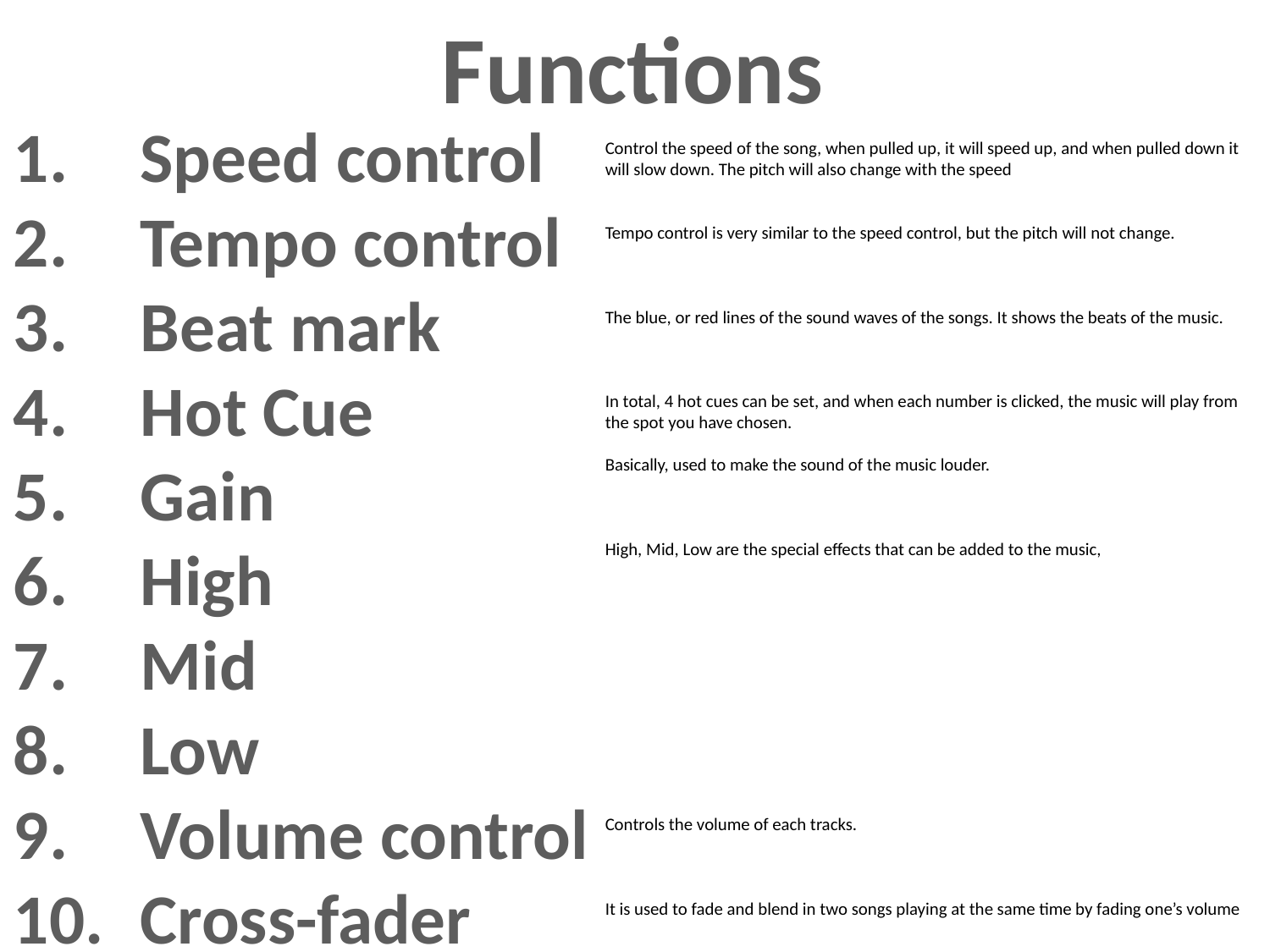

Functions
Speed control
Tempo control
Beat mark
Hot Cue
Gain
High
Mid
Low
Volume control
Cross-fader
Control the speed of the song, when pulled up, it will speed up, and when pulled down it will slow down. The pitch will also change with the speed

Tempo control is very similar to the speed control, but the pitch will not change.

The blue, or red lines of the sound waves of the songs. It shows the beats of the music.

In total, 4 hot cues can be set, and when each number is clicked, the music will play from the spot you have chosen.

Basically, used to make the sound of the music louder.

High, Mid, Low are the special effects that can be added to the music,

Controls the volume of each tracks.

It is used to fade and blend in two songs playing at the same time by fading one’s volume